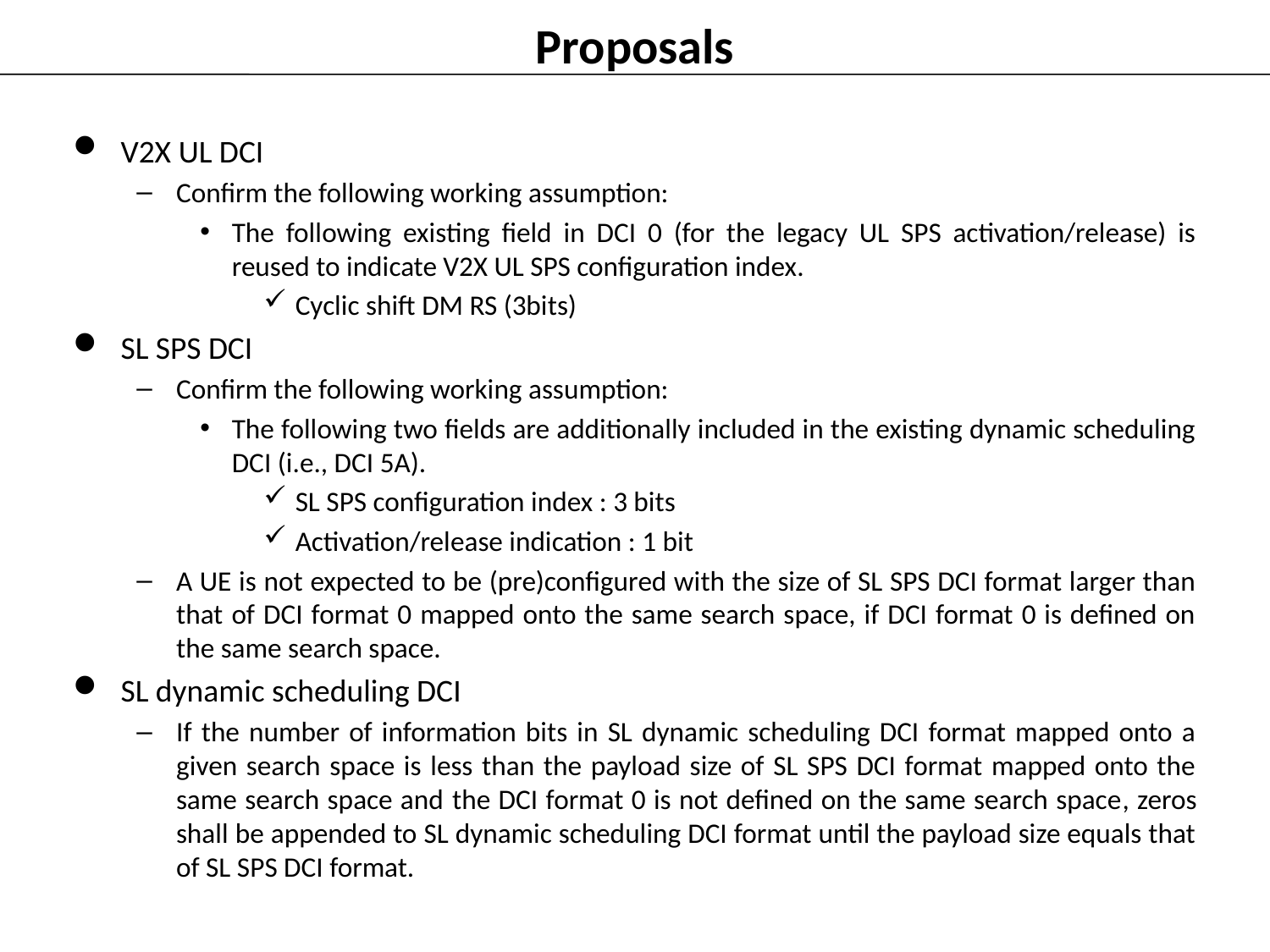

# Proposals
V2X UL DCI
Confirm the following working assumption:
The following existing field in DCI 0 (for the legacy UL SPS activation/release) is reused to indicate V2X UL SPS configuration index.
Cyclic shift DM RS (3bits)
SL SPS DCI
Confirm the following working assumption:
The following two fields are additionally included in the existing dynamic scheduling DCI (i.e., DCI 5A).
SL SPS configuration index : 3 bits
Activation/release indication : 1 bit
A UE is not expected to be (pre)configured with the size of SL SPS DCI format larger than that of DCI format 0 mapped onto the same search space, if DCI format 0 is defined on the same search space.
SL dynamic scheduling DCI
If the number of information bits in SL dynamic scheduling DCI format mapped onto a given search space is less than the payload size of SL SPS DCI format mapped onto the same search space and the DCI format 0 is not defined on the same search space, zeros shall be appended to SL dynamic scheduling DCI format until the payload size equals that of SL SPS DCI format.